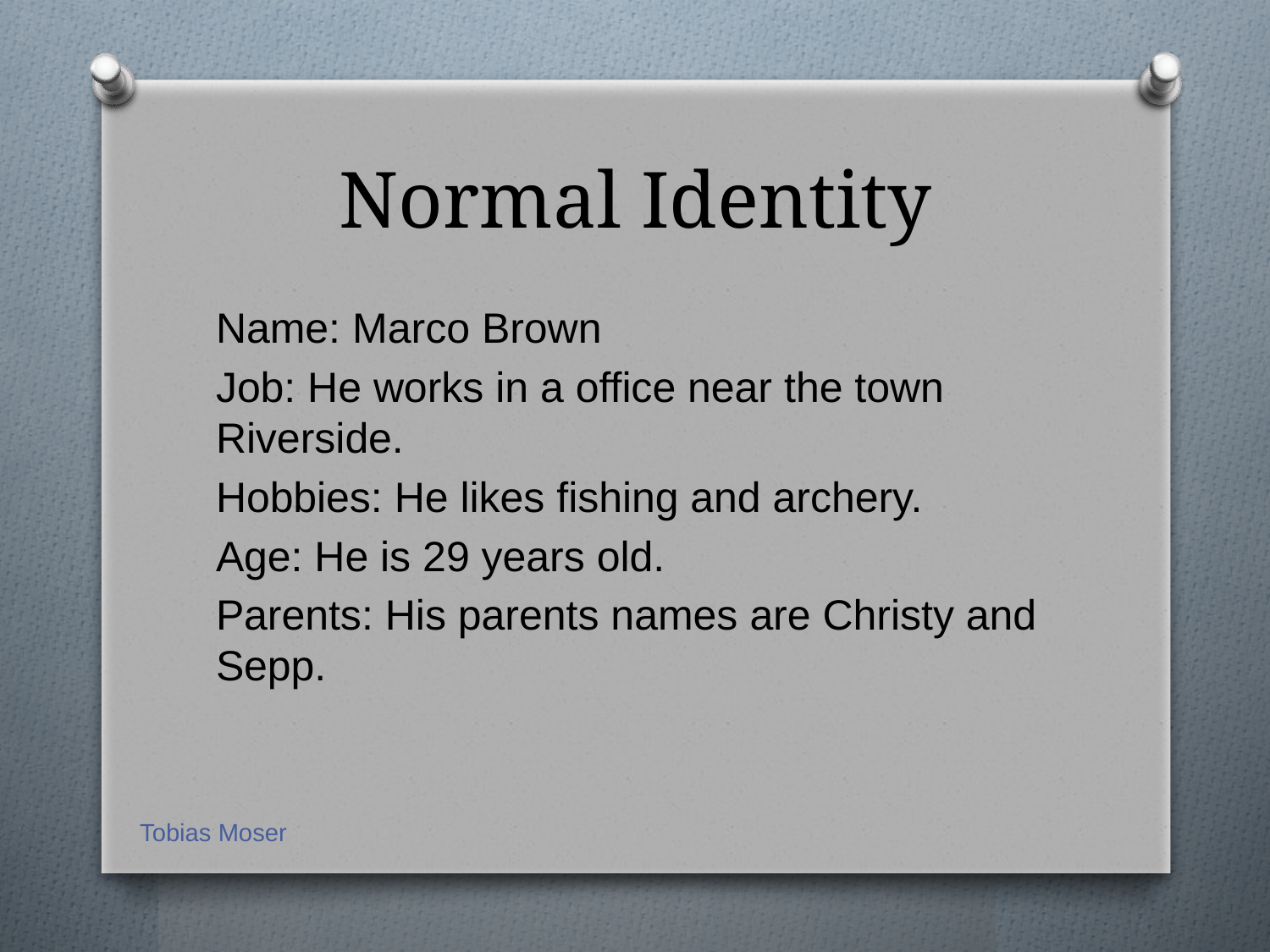

# Normal Identity
Name: Marco Brown
Job: He works in a office near the town Riverside.
Hobbies: He likes fishing and archery.
Age: He is 29 years old.
Parents: His parents names are Christy and Sepp.
Tobias Moser